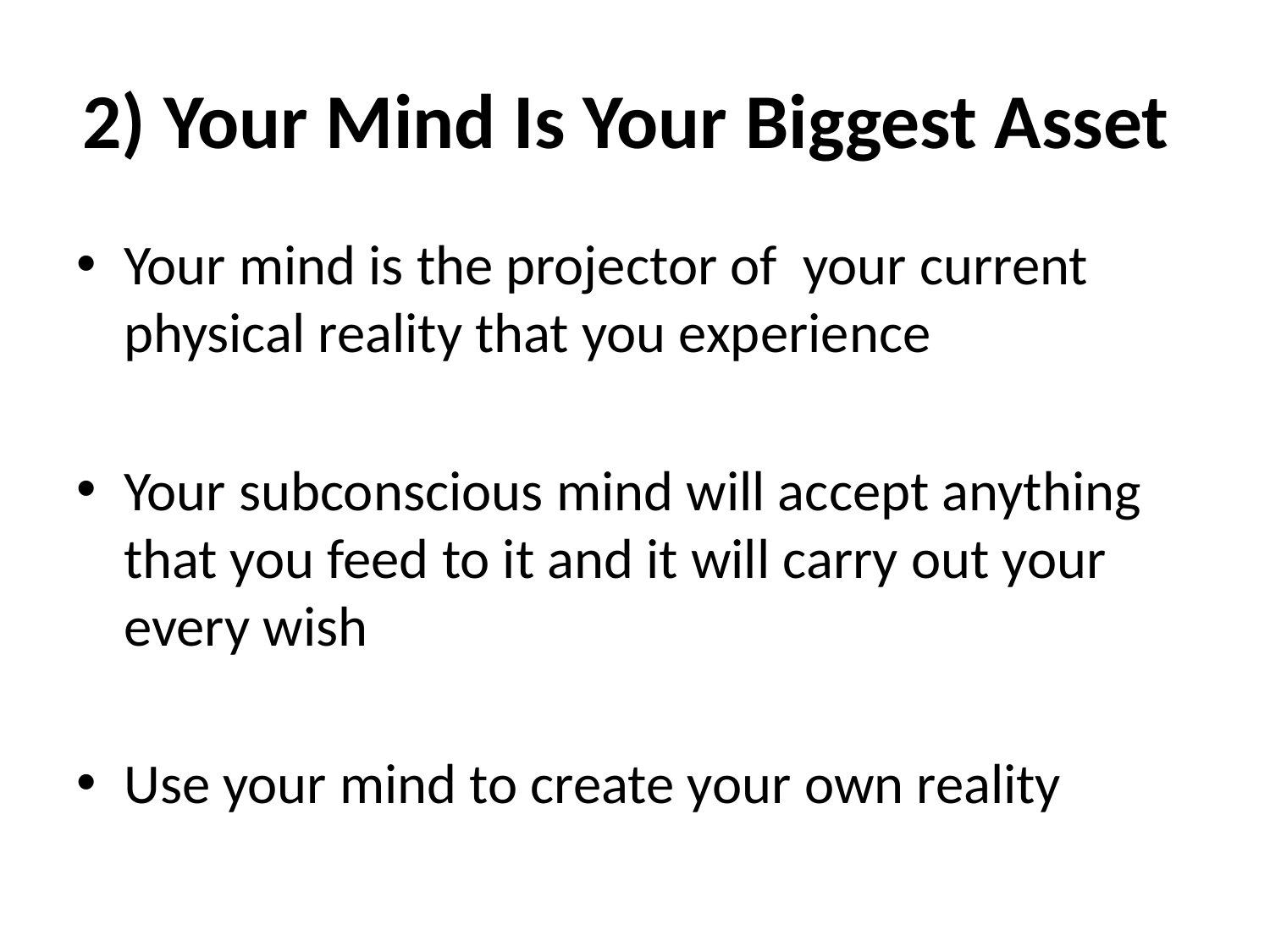

# 2) Your Mind Is Your Biggest Asset
Your mind is the projector of  your current physical reality that you experience

Your subconscious mind will accept anything that you feed to it and it will carry out your every wish

Use your mind to create your own reality